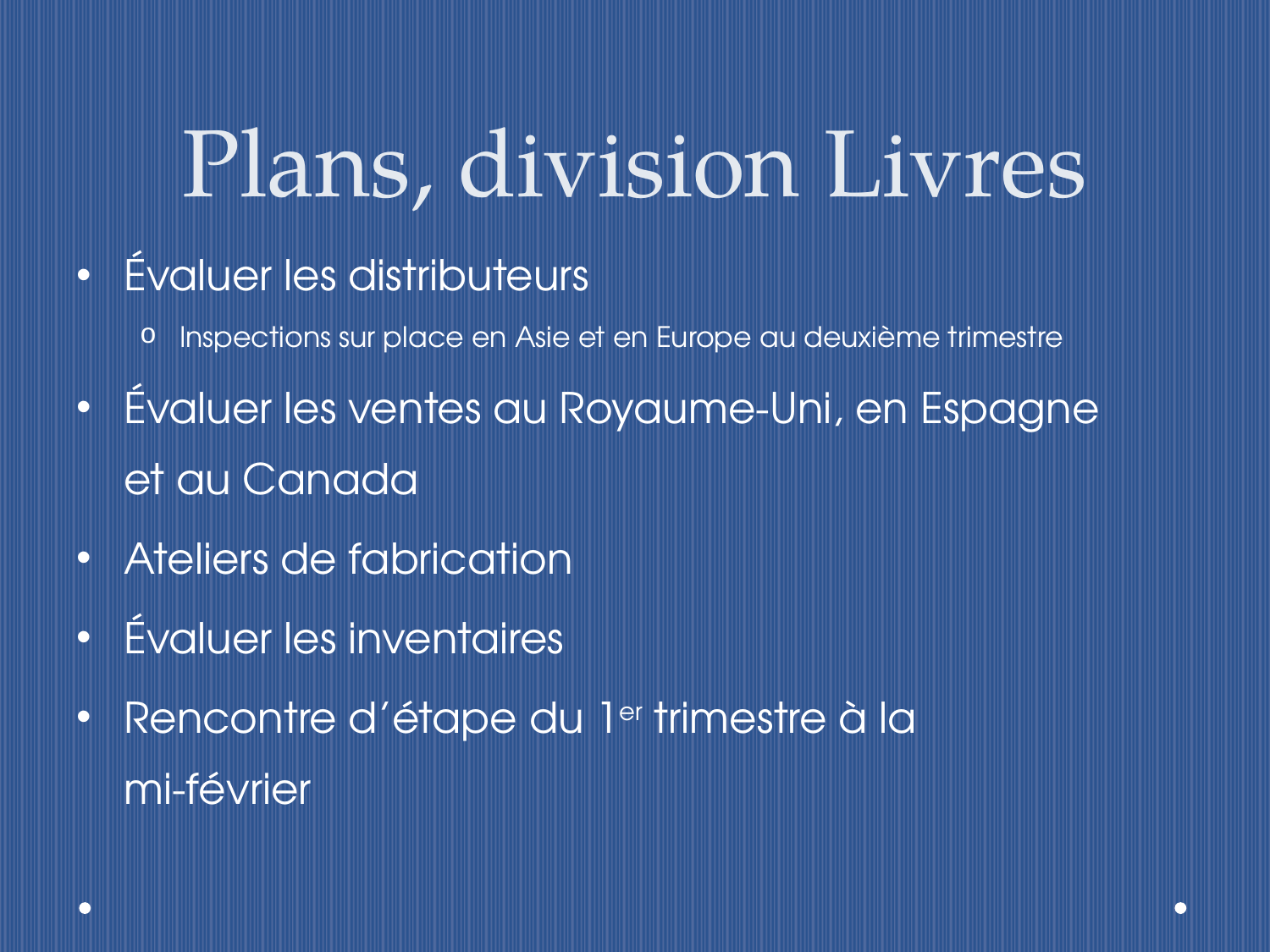

# Plans, division Livres
Évaluer les distributeurs
Inspections sur place en Asie et en Europe au deuxième trimestre
Évaluer les ventes au Royaume-Uni, en Espagne et au Canada
Ateliers de fabrication
Évaluer les inventaires
Rencontre d’étape du 1er trimestre à la
mi-février